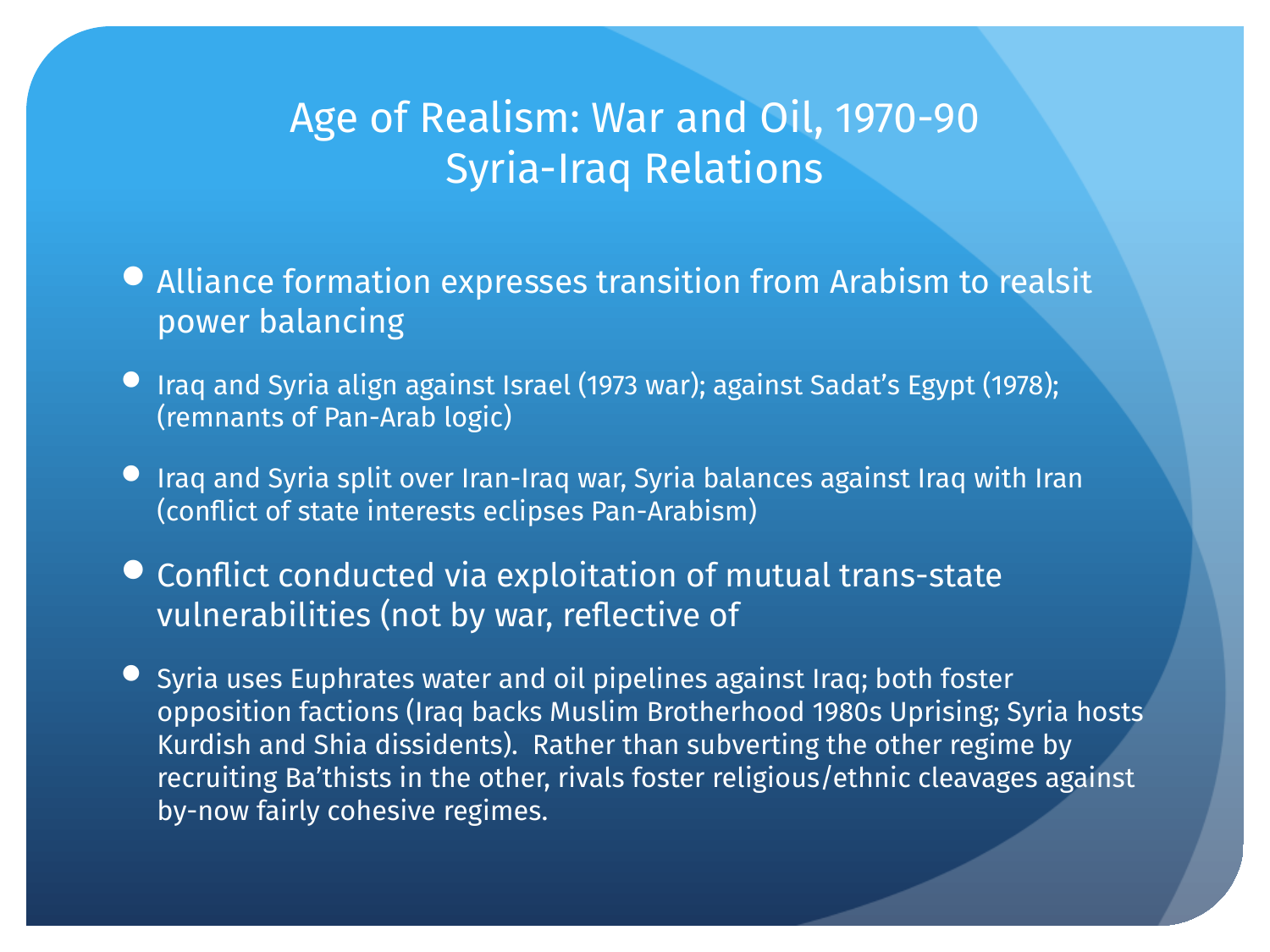

# Age of Realism: War and Oil, 1970-90 Syria-Iraq Relations
Alliance formation expresses transition from Arabism to realsit power balancing
Iraq and Syria align against Israel (1973 war); against Sadat’s Egypt (1978); (remnants of Pan-Arab logic)
Iraq and Syria split over Iran-Iraq war, Syria balances against Iraq with Iran (conflict of state interests eclipses Pan-Arabism)
Conflict conducted via exploitation of mutual trans-state vulnerabilities (not by war, reflective of
Syria uses Euphrates water and oil pipelines against Iraq; both foster opposition factions (Iraq backs Muslim Brotherhood 1980s Uprising; Syria hosts Kurdish and Shia dissidents).  Rather than subverting the other regime by recruiting Ba’thists in the other, rivals foster religious/ethnic cleavages against by-now fairly cohesive regimes.